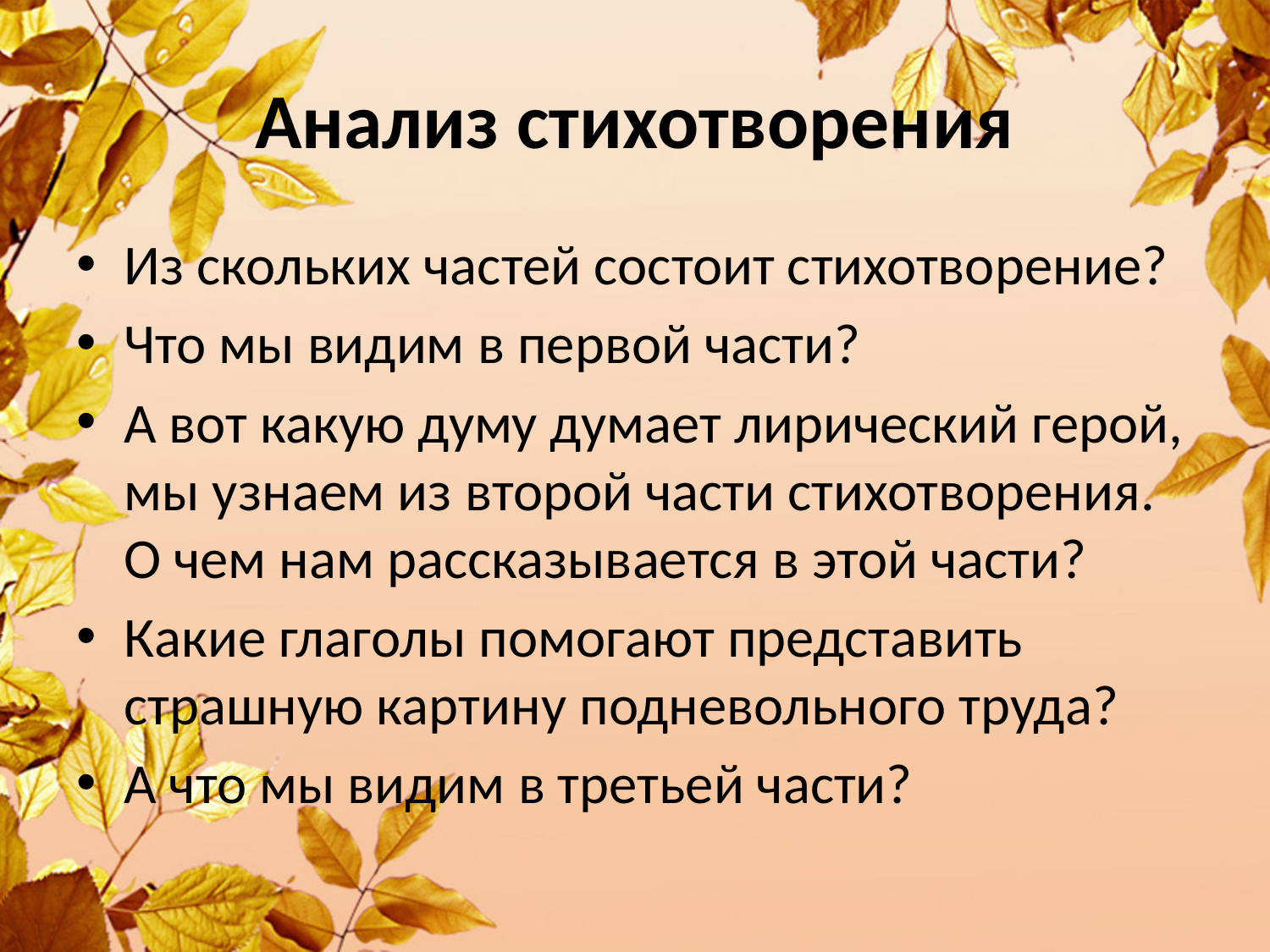

Анализ стихотворения
Из скольких частей состоит стихотворение?
Что мы видим в первой части?
А вот какую думу думает лирический герой, мы узнаем из второй части стихотворения. О чем нам рассказывается в этой части?
Какие глаголы помогают представить страшную картину подневольного труда?
А что мы видим в третьей части?